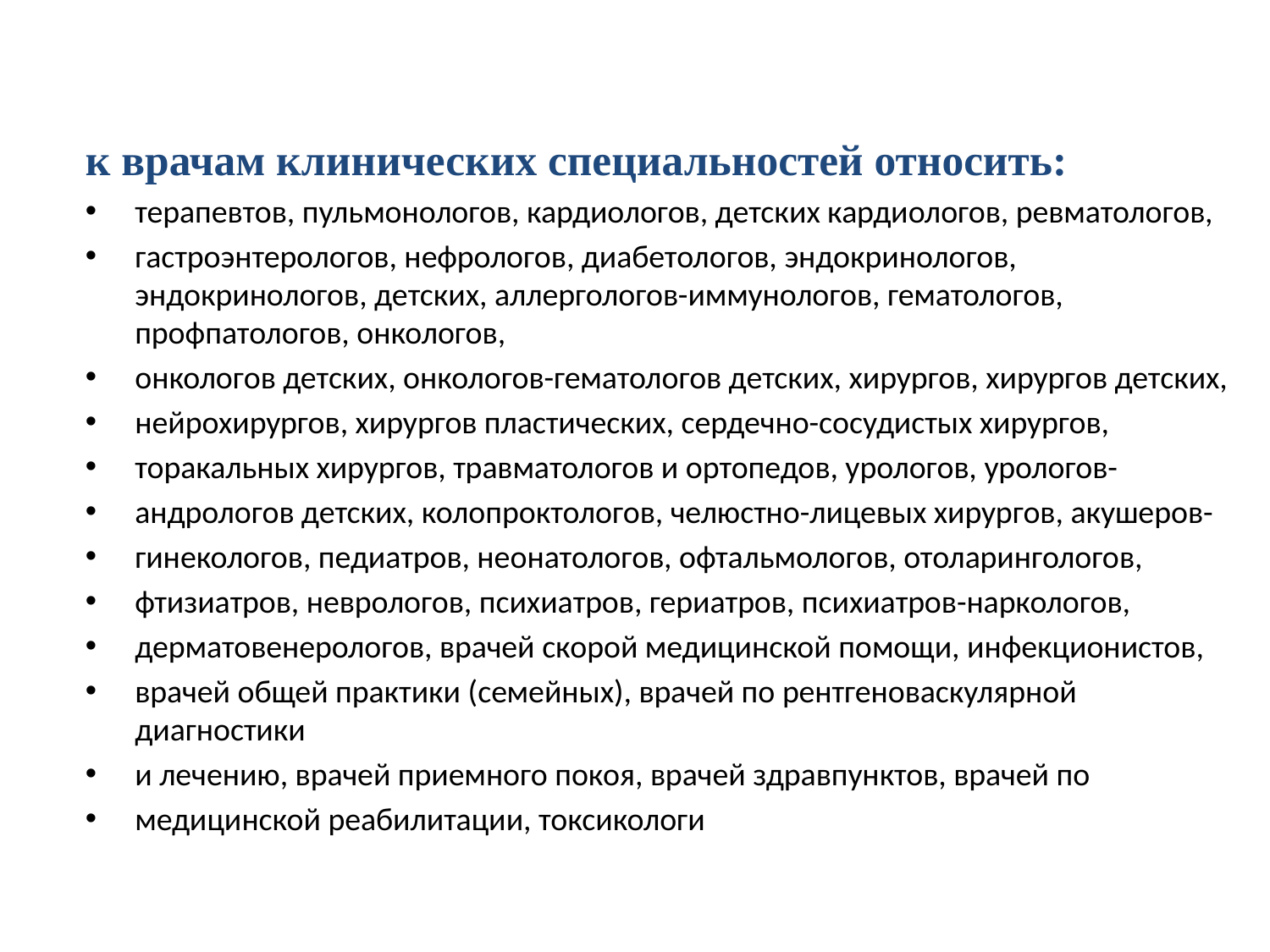

к врачам клинических специальностей относить:
терапевтов, пульмонологов, кардиологов, детских кардиологов, ревматологов,
гастроэнтерологов, нефрологов, диабетологов, эндокринологов, эндокринологов, детских, аллергологов-иммунологов, гематологов, профпатологов, онкологов,
онкологов детских, онкологов-гематологов детских, хирургов, хирургов детских,
нейрохирургов, хирургов пластических, сердечно-сосудистых хирургов,
торакальных хирургов, травматологов и ортопедов, урологов, урологов-
андрологов детских, колопроктологов, челюстно-лицевых хирургов, акушеров-
гинекологов, педиатров, неонатологов, офтальмологов, отоларингологов,
фтизиатров, неврологов, психиатров, гериатров, психиатров-наркологов,
дерматовенерологов, врачей скорой медицинской помощи, инфекционистов,
врачей общей практики (семейных), врачей по рентгеноваскулярной диагностики
и лечению, врачей приемного покоя, врачей здравпунктов, врачей по
медицинской реабилитации, токсикологи